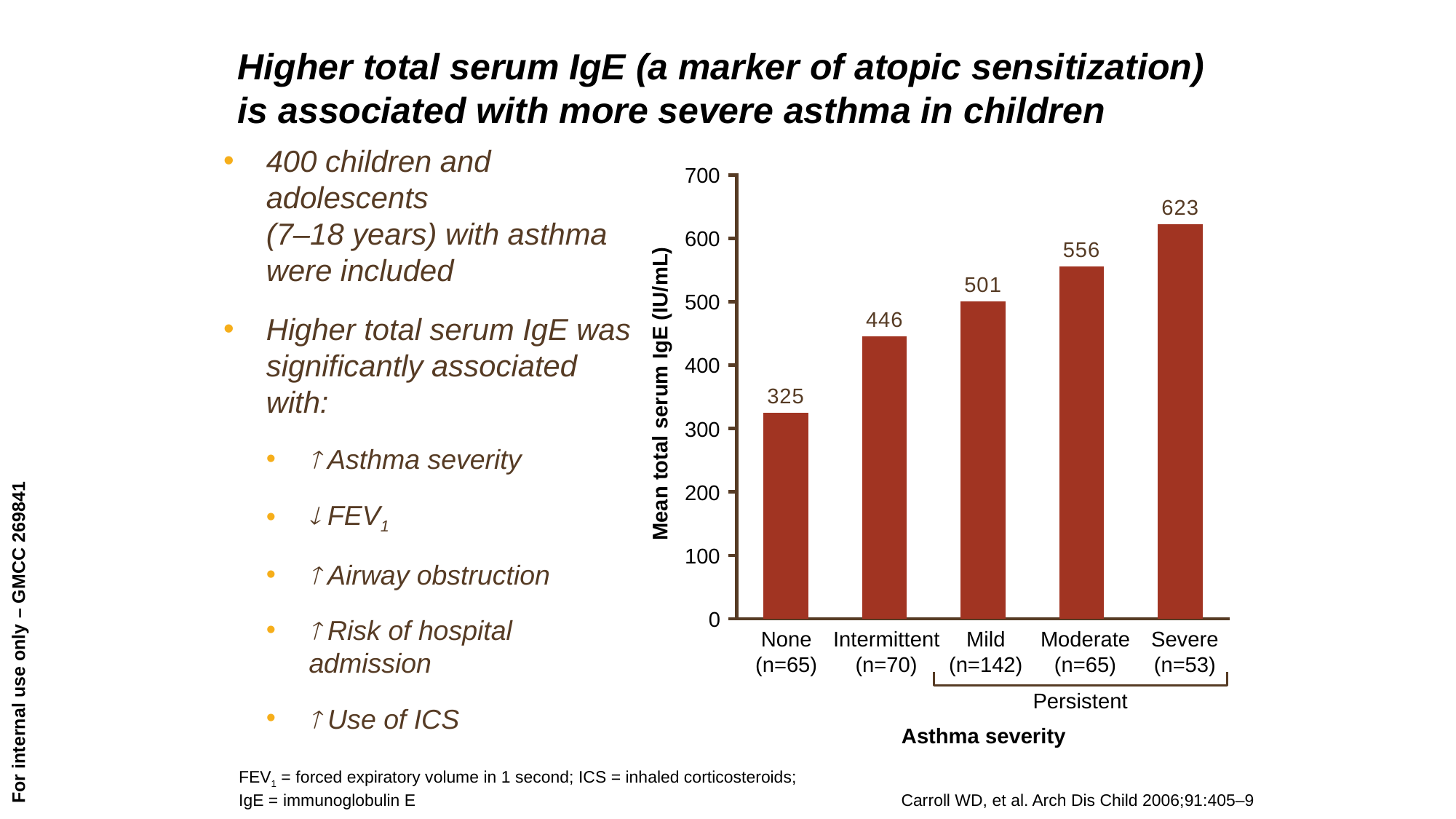

# Higher total serum IgE (a marker of atopic sensitization) is associated with more severe asthma in children

### Chart

| Category | IgE |
|---|---|
| None | 325.0 |
| Intermittent | 446.0 |
| Mild | 501.0 |
| Moderate | 556.0 |
| Severe | 623.0 |
400 children and adolescents
(7–18 years) with asthma were included
Higher total serum IgE was significantly associated with:
↑ Asthma severity
↓ FEV1
↑ Airway obstruction
↑ Risk of hospital admission
↑ Use of ICS
700
600
Mean total serum IgE (IU/mL)
500
400
300
200
100
0
	None	Intermittent	Mild	Moderate	Severe
	(n=65)	(n=70)	(n=142)	(n=65)	(n=53)

Persistent
Asthma severity
FEV1 = forced expiratory volume in 1 second; ICS = inhaled corticosteroids;
IgE = immunoglobulin E
Carroll WD, et al. Arch Dis Child 2006;91:405–9